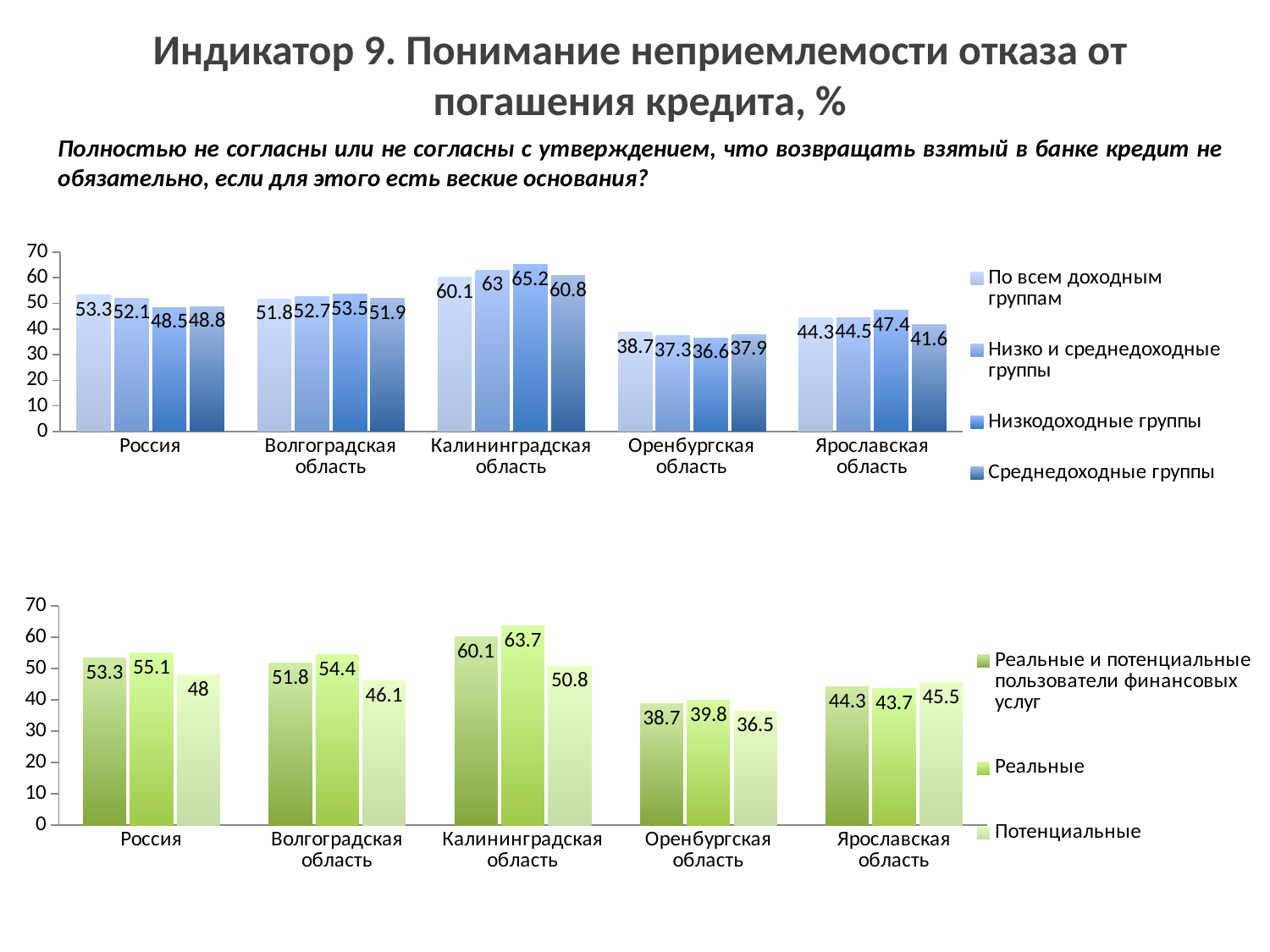

# Индикатор 9. Понимание неприемлемости отказа от погашения кредита, %
Полностью не согласны или не согласны с утверждением, что возвращать взятый в банке кредит не обязательно, если для этого есть веские основания?

### Chart

| Category | По всем доходным группам | Низко и среднедоходные группы | Низкодоходные группы | Среднедоходные группы |
|---|---|---|---|---|
| Россия | 53.3 | 52.1 | 48.5 | 48.8 |
| Волгоградская область | 51.8 | 52.7 | 53.5 | 51.9 |
| Калининградская область | 60.1 | 63.0 | 65.2 | 60.8 |
| Оренбургская область | 38.7 | 37.300000000000004 | 36.6 | 37.9 |
| Ярославская область | 44.3 | 44.5 | 47.4 | 41.6 |

### Chart

| Category | Реальные и потенциальные пользователи финансовых услуг | Реальные  | Потенциальные   |
|---|---|---|---|
| Россия | 53.3 | 55.1 | 48.0 |
| Волгоградская область | 51.8 | 54.4 | 46.1 |
| Калининградская область | 60.1 | 63.7 | 50.8 |
| Оренбургская область | 38.7 | 39.800000000000004 | 36.5 |
| Ярославская область | 44.3 | 43.7 | 45.5 |